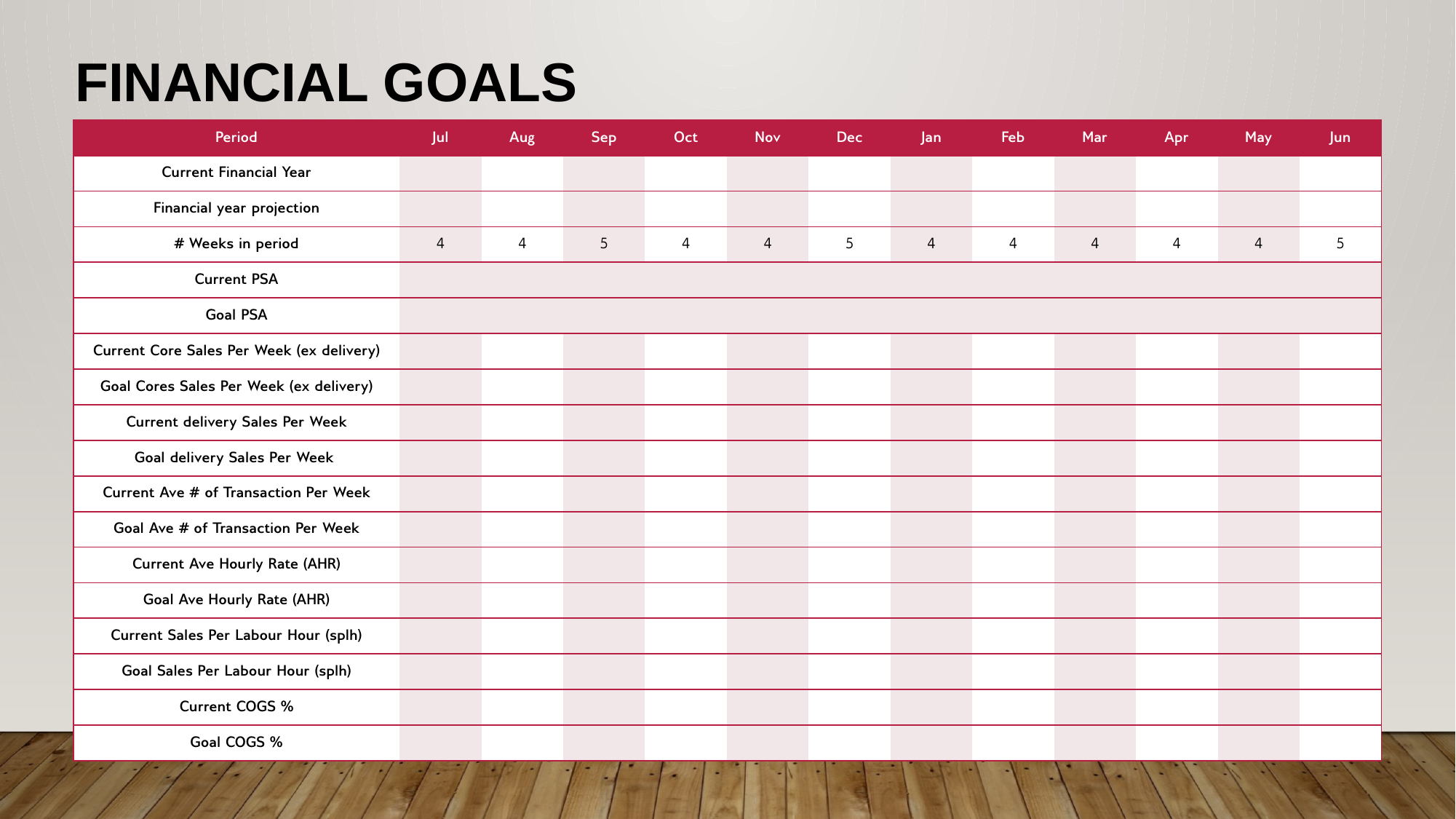

# Financial Goals
| Period | Jul | Aug | Sep | Oct | Nov | Dec | Jan | Feb | Mar | Apr | May | Jun |
| --- | --- | --- | --- | --- | --- | --- | --- | --- | --- | --- | --- | --- |
| Current Financial Year |  |  |  |  |  |  |  |  |  |  |  |  |
| Financial year projection |  |  |  |  |  |  |  |  |  |  |  |  |
| # Weeks in period | 4 | 4 | 5 | 4 | 4 | 5 | 4 | 4 | 4 | 4 | 4 | 5 |
| Current PSA |  |  |  |  |  |  |  |  |  |  |  |  |
| Goal PSA |  |  |  |  |  |  |  |  |  |  |  |  |
| Current Core Sales Per Week (ex delivery) |  |  |  |  |  |  |  |  |  |  |  |  |
| Goal Cores Sales Per Week (ex delivery) |  |  |  |  |  |  |  |  |  |  |  |  |
| Current delivery Sales Per Week |  |  |  |  |  |  |  |  |  |  |  |  |
| Goal delivery Sales Per Week |  |  |  |  |  |  |  |  |  |  |  |  |
| Current Ave # of Transaction Per Week |  |  |  |  |  |  |  |  |  |  |  |  |
| Goal Ave # of Transaction Per Week |  |  |  |  |  |  |  |  |  |  |  |  |
| Current Ave Hourly Rate (AHR) |  |  |  |  |  |  |  |  |  |  |  |  |
| Goal Ave Hourly Rate (AHR) |  |  |  |  |  |  |  |  |  |  |  |  |
| Current Sales Per Labour Hour (splh) |  |  |  |  |  |  |  |  |  |  |  |  |
| Goal Sales Per Labour Hour (splh) |  |  |  |  |  |  |  |  |  |  |  |  |
| Current COGS % |  |  |  |  |  |  |  |  |  |  |  |  |
| Goal COGS % |  |  |  |  |  |  |  |  |  |  |  |  |